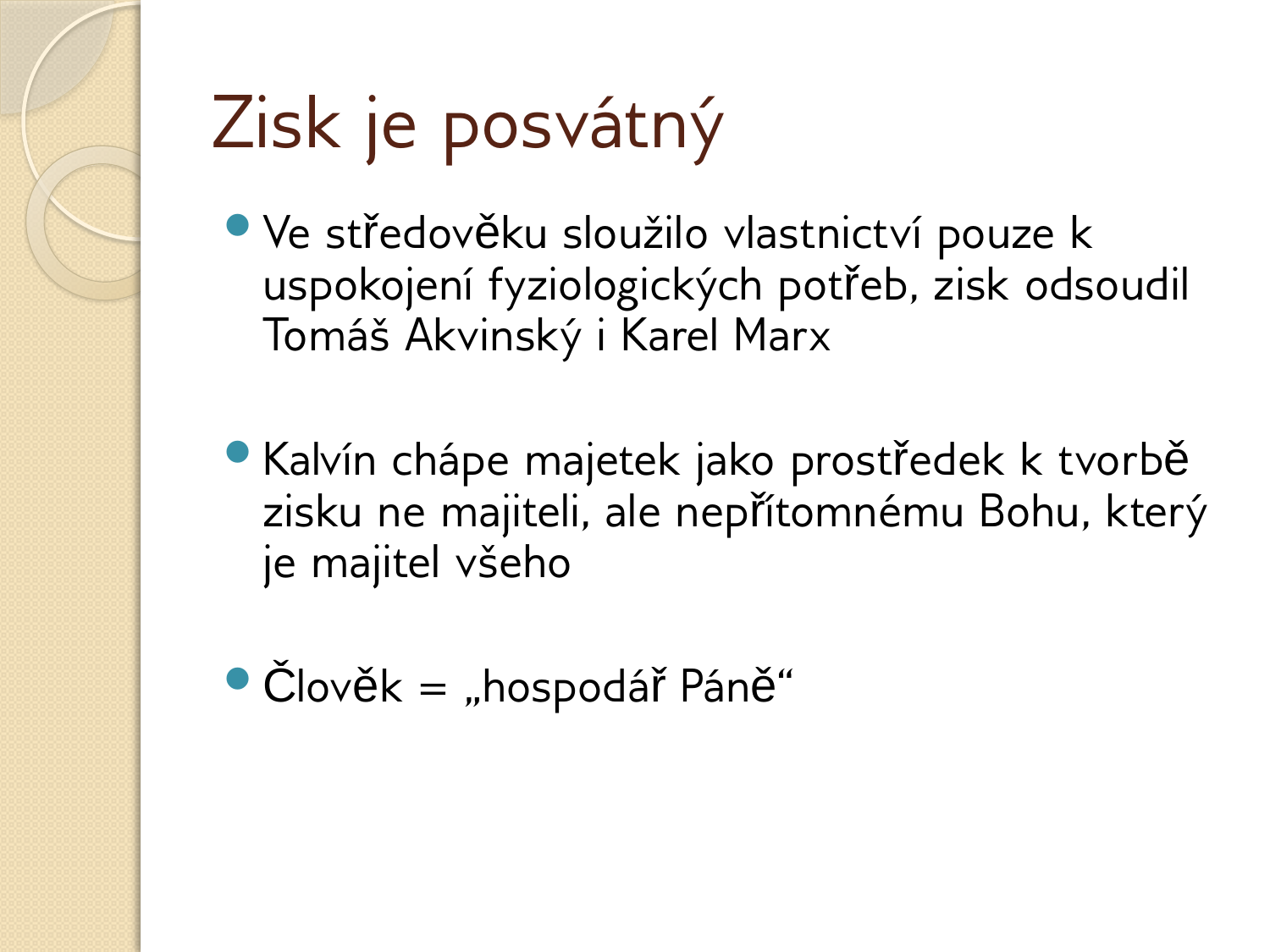

# Zisk je posvátný
Ve středověku sloužilo vlastnictví pouze k uspokojení fyziologických potřeb, zisk odsoudil Tomáš Akvinský i Karel Marx

Kalvín chápe majetek jako prostředek k tvorbě zisku ne majiteli, ale nepřítomnému Bohu, který je majitel všeho

Člověk = „hospodář Páně“